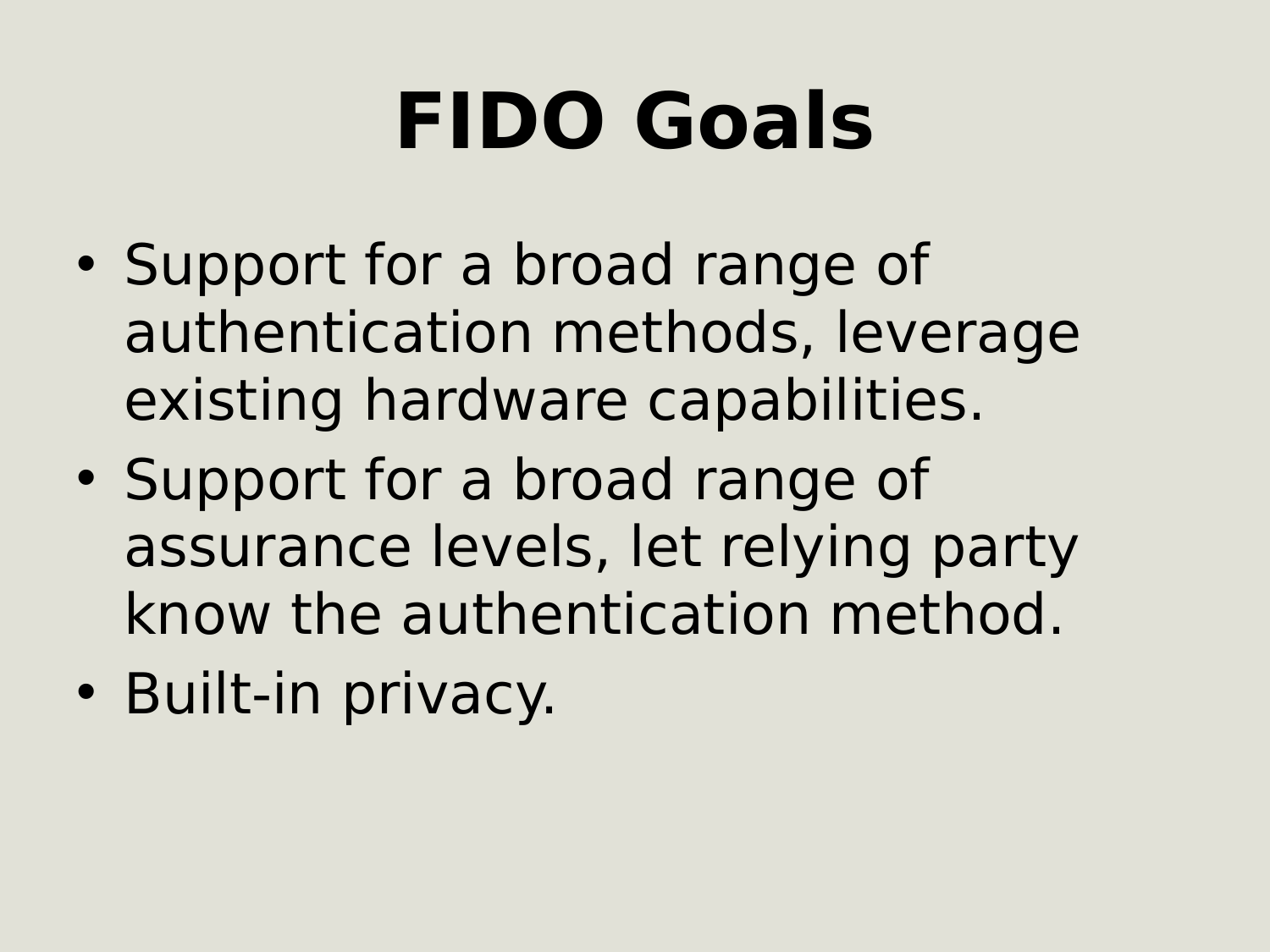

# FIDO Goals
Support for a broad range of authentication methods, leverage existing hardware capabilities.
Support for a broad range of assurance levels, let relying party know the authentication method.
Built-in privacy.